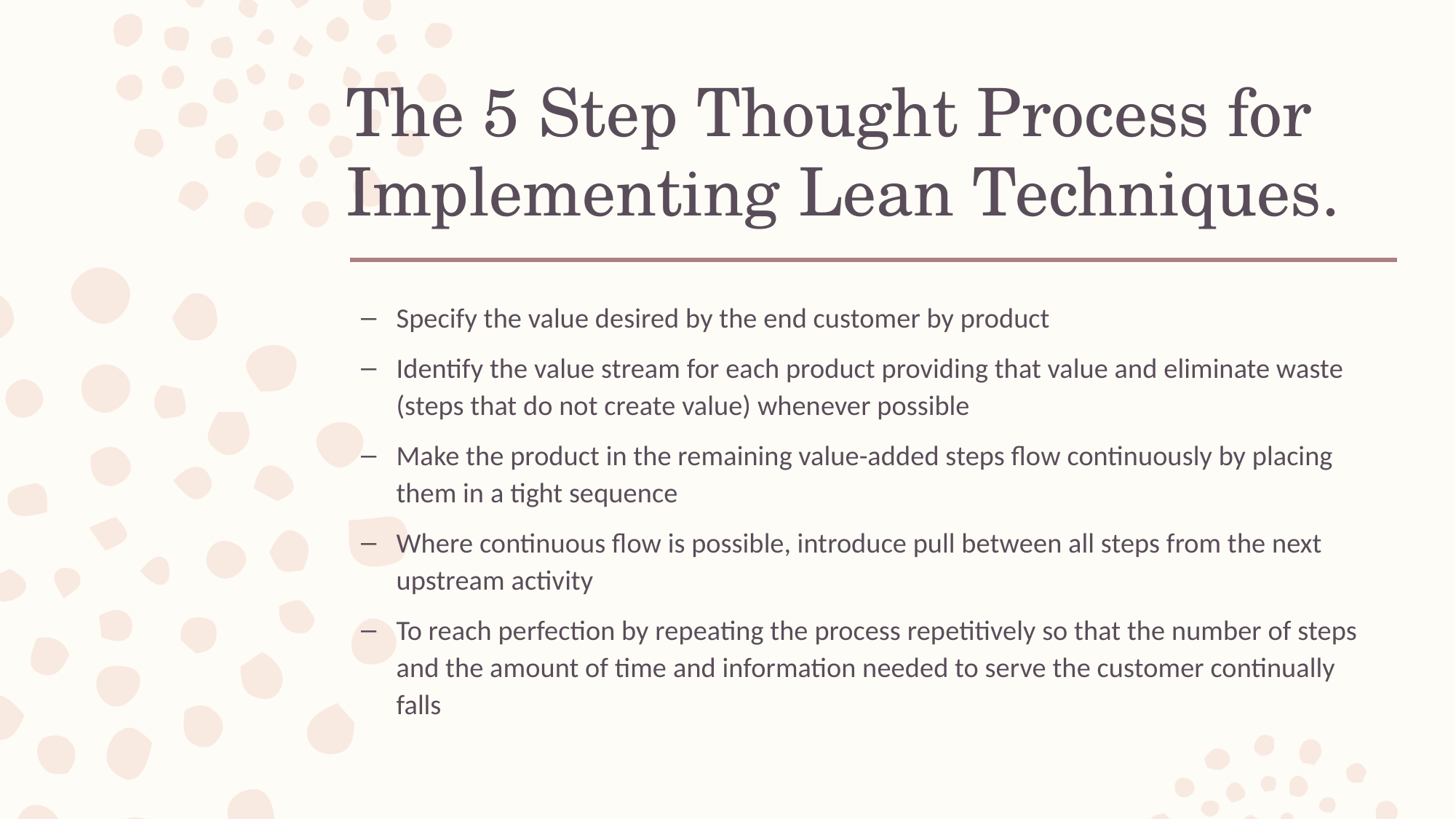

# The 5 Step Thought Process for Implementing Lean Techniques.
Specify the value desired by the end customer by product
Identify the value stream for each product providing that value and eliminate waste (steps that do not create value) whenever possible
Make the product in the remaining value-added steps flow continuously by placing them in a tight sequence
Where continuous flow is possible, introduce pull between all steps from the next upstream activity
To reach perfection by repeating the process repetitively so that the number of steps and the amount of time and information needed to serve the customer continually falls